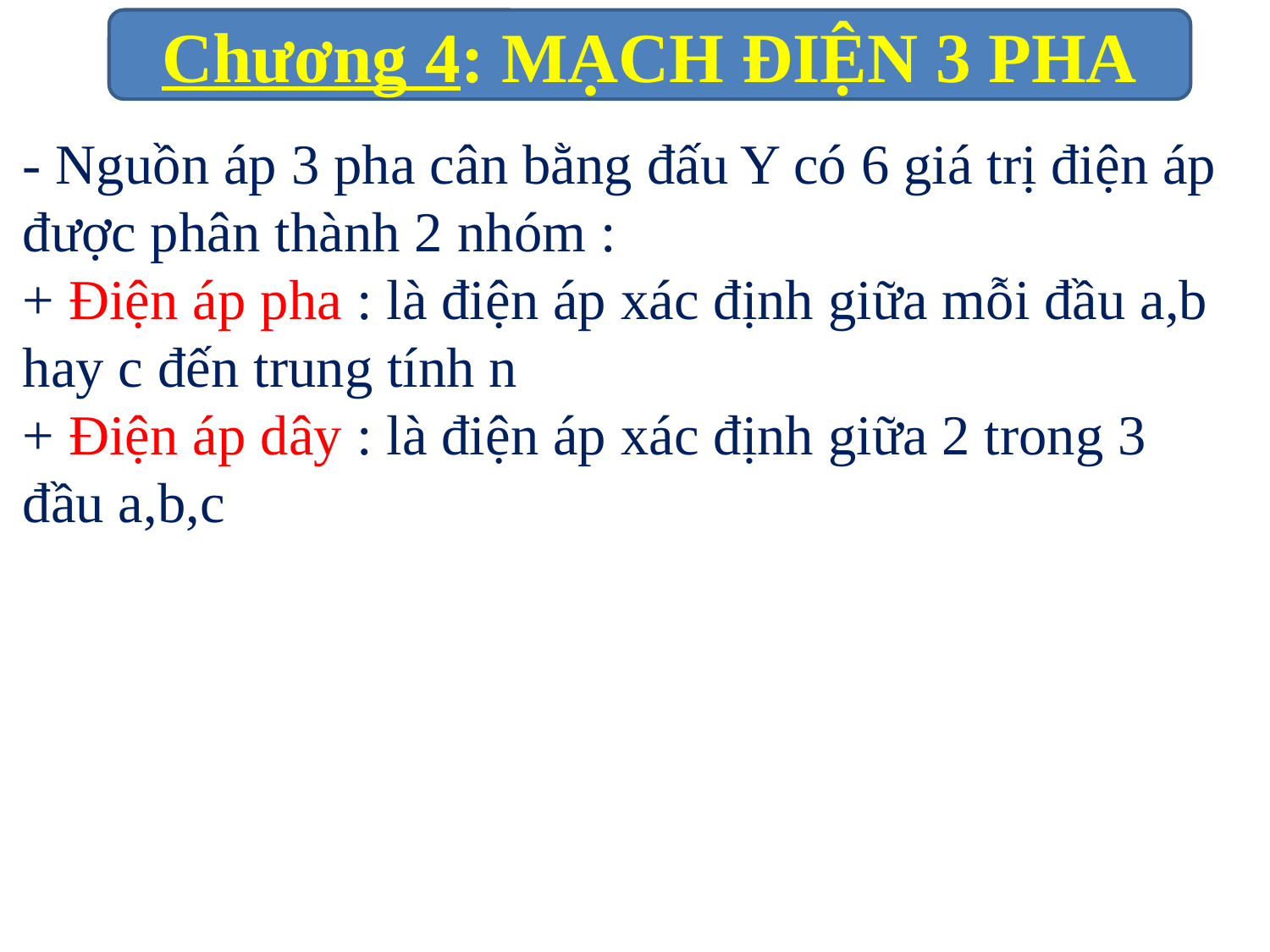

- Nguồn áp 3 pha cân bằng đấu Y có 6 giá trị điện áp được phân thành 2 nhóm :
+ Điện áp pha : là điện áp xác định giữa mỗi đầu a,b hay c đến trung tính n
+ Điện áp dây : là điện áp xác định giữa 2 trong 3 đầu a,b,c